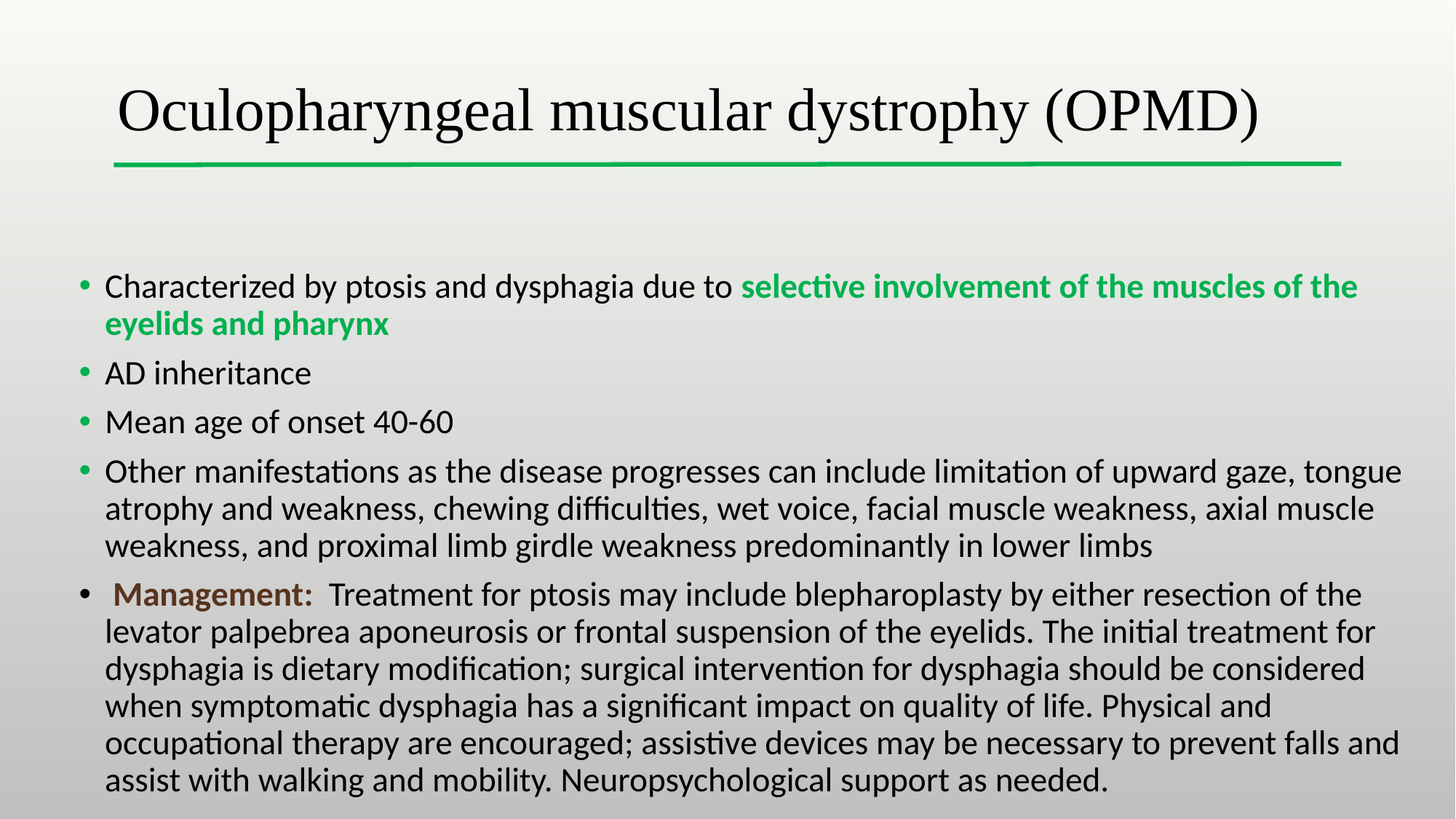

# Oculopharyngeal muscular dystrophy (OPMD)
Characterized by ptosis and dysphagia due to selective involvement of the muscles of the eyelids and pharynx
AD inheritance
Mean age of onset 40-60
Other manifestations as the disease progresses can include limitation of upward gaze, tongue atrophy and weakness, chewing difficulties, wet voice, facial muscle weakness, axial muscle weakness, and proximal limb girdle weakness predominantly in lower limbs
 Management:  Treatment for ptosis may include blepharoplasty by either resection of the levator palpebrea aponeurosis or frontal suspension of the eyelids. The initial treatment for dysphagia is dietary modification; surgical intervention for dysphagia should be considered when symptomatic dysphagia has a significant impact on quality of life. Physical and occupational therapy are encouraged; assistive devices may be necessary to prevent falls and assist with walking and mobility. Neuropsychological support as needed.